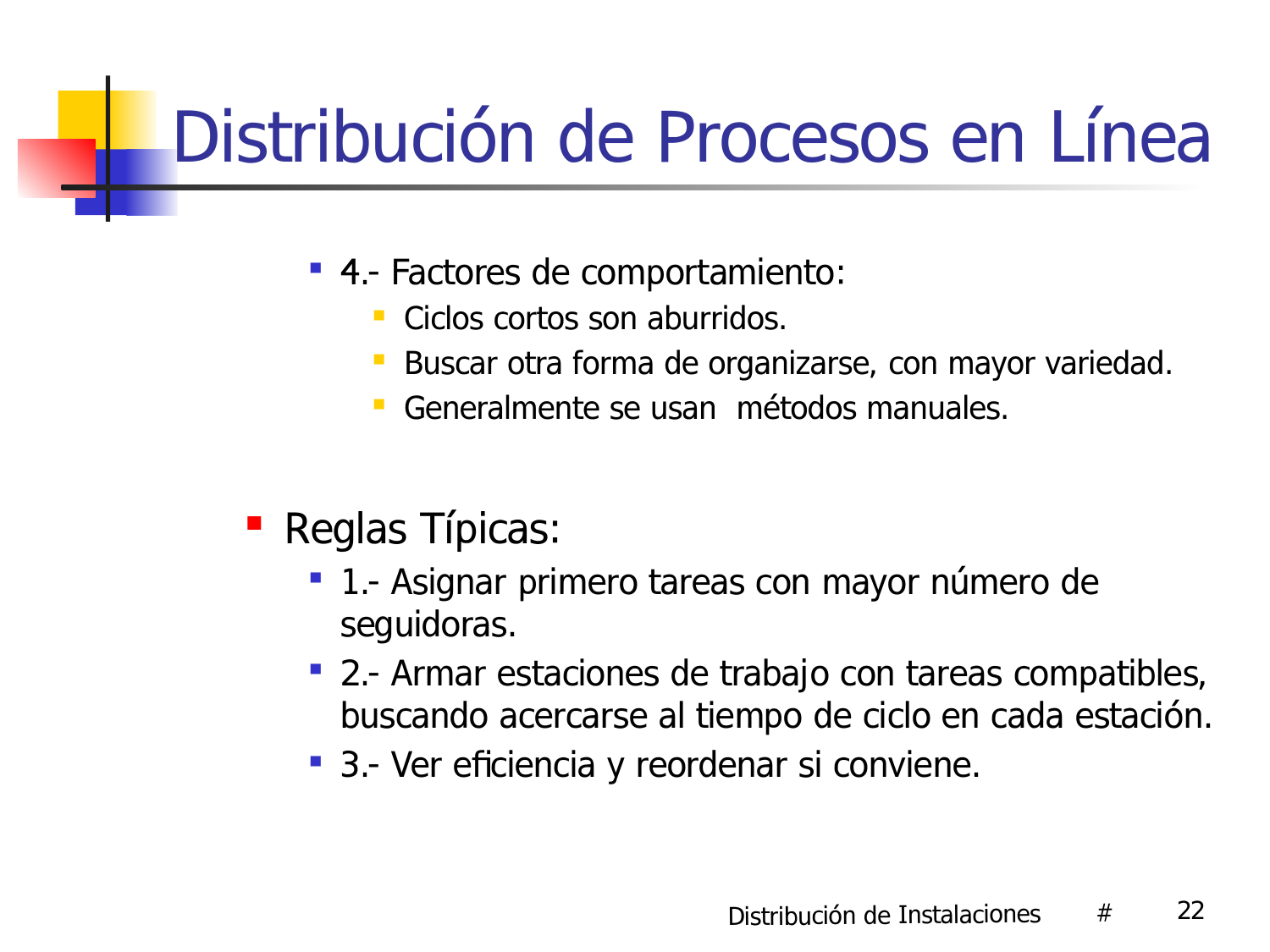

# Distribución de Procesos en Línea
4.- Factores de comportamiento:
Ciclos cortos son aburridos.
Buscar otra forma de organizarse, con mayor variedad.
Generalmente se usan  métodos manuales.

Reglas Típicas:
1.- Asignar primero tareas con mayor número de seguidoras.
2.- Armar estaciones de trabajo con tareas compatibles, buscando acercarse al tiempo de ciclo en cada estación.
3.- Ver eficiencia y reordenar si conviene.

22
Distribución de Instalaciones       #